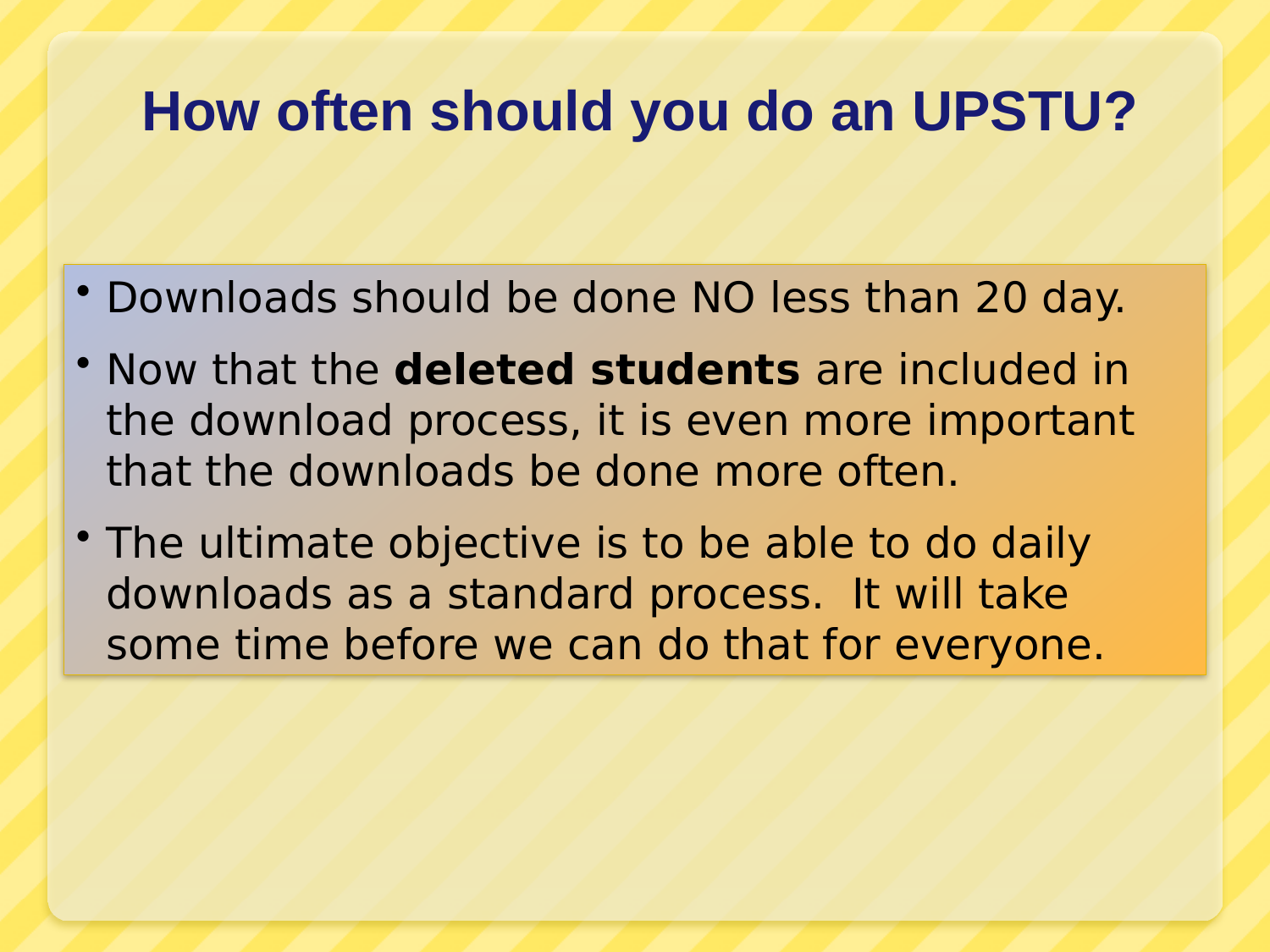

# How often should you do an UPSTU?
Downloads should be done NO less than 20 day.
Now that the deleted students are included in the download process, it is even more important that the downloads be done more often.
The ultimate objective is to be able to do daily downloads as a standard process.  It will take some time before we can do that for everyone.